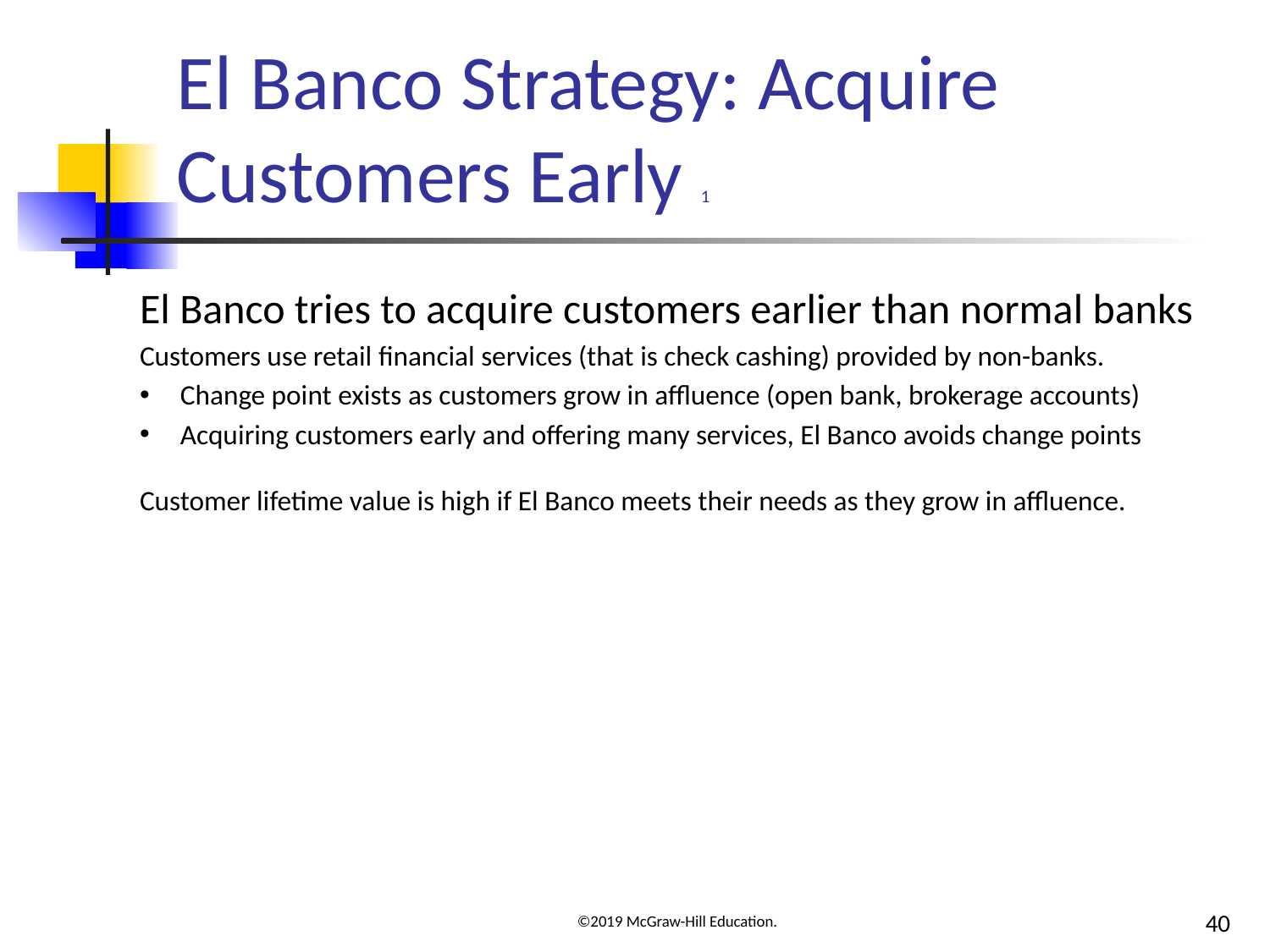

# El Banco Strategy: Acquire Customers Early 1
El Banco tries to acquire customers earlier than normal banks
Customers use retail financial services (that is check cashing) provided by non-banks.
Change point exists as customers grow in affluence (open bank, brokerage accounts)
Acquiring customers early and offering many services, El Banco avoids change points
Customer lifetime value is high if El Banco meets their needs as they grow in affluence.